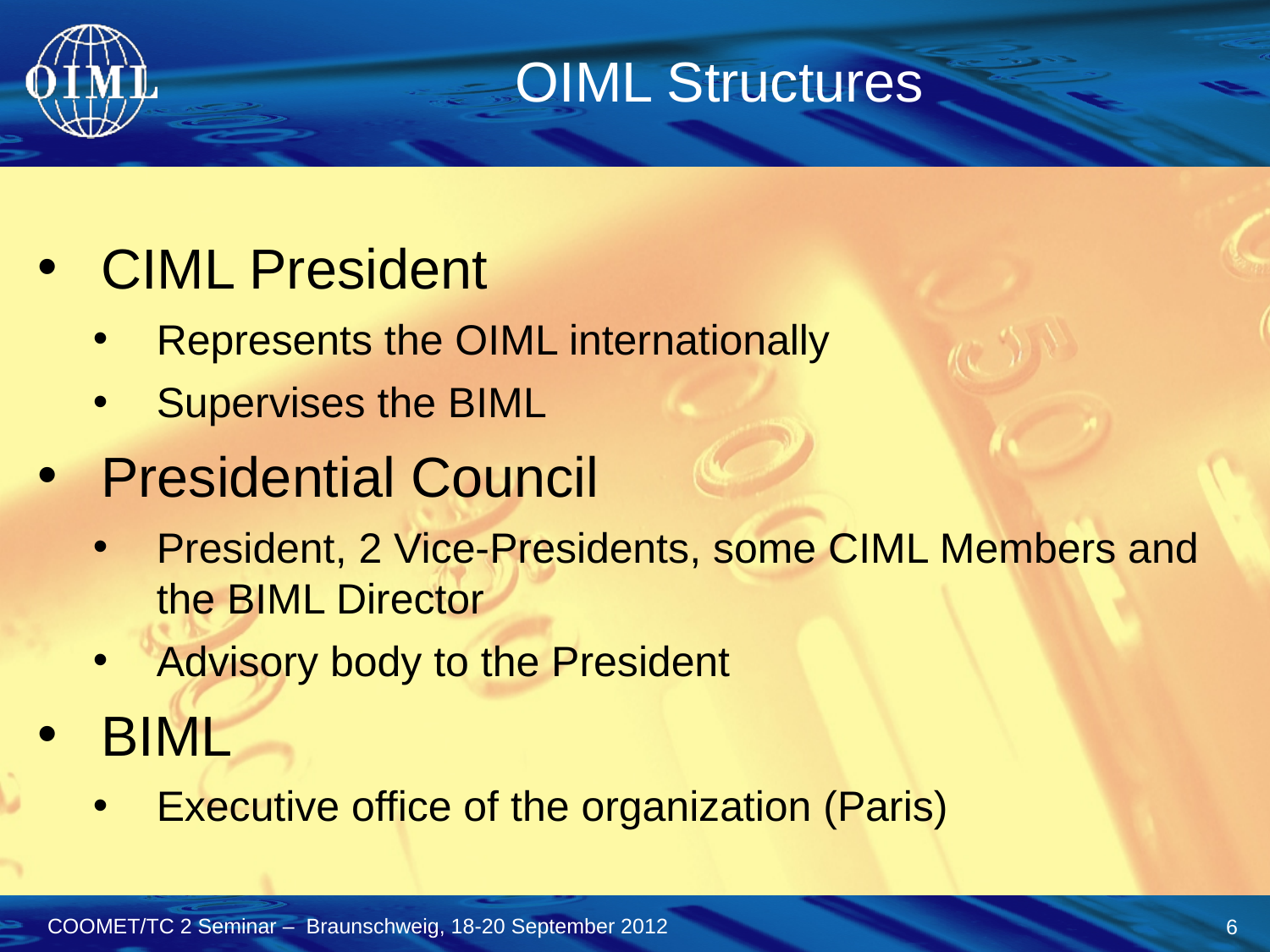

OIML Structures
CIML President
Represents the OIML internationally
Supervises the BIML
Presidential Council
President, 2 Vice-Presidents, some CIML Members and the BIML Director
Advisory body to the President
BIML
Executive office of the organization (Paris)
6
COOMET/TC 2 Seminar –  Braunschweig, 18-20 September 2012